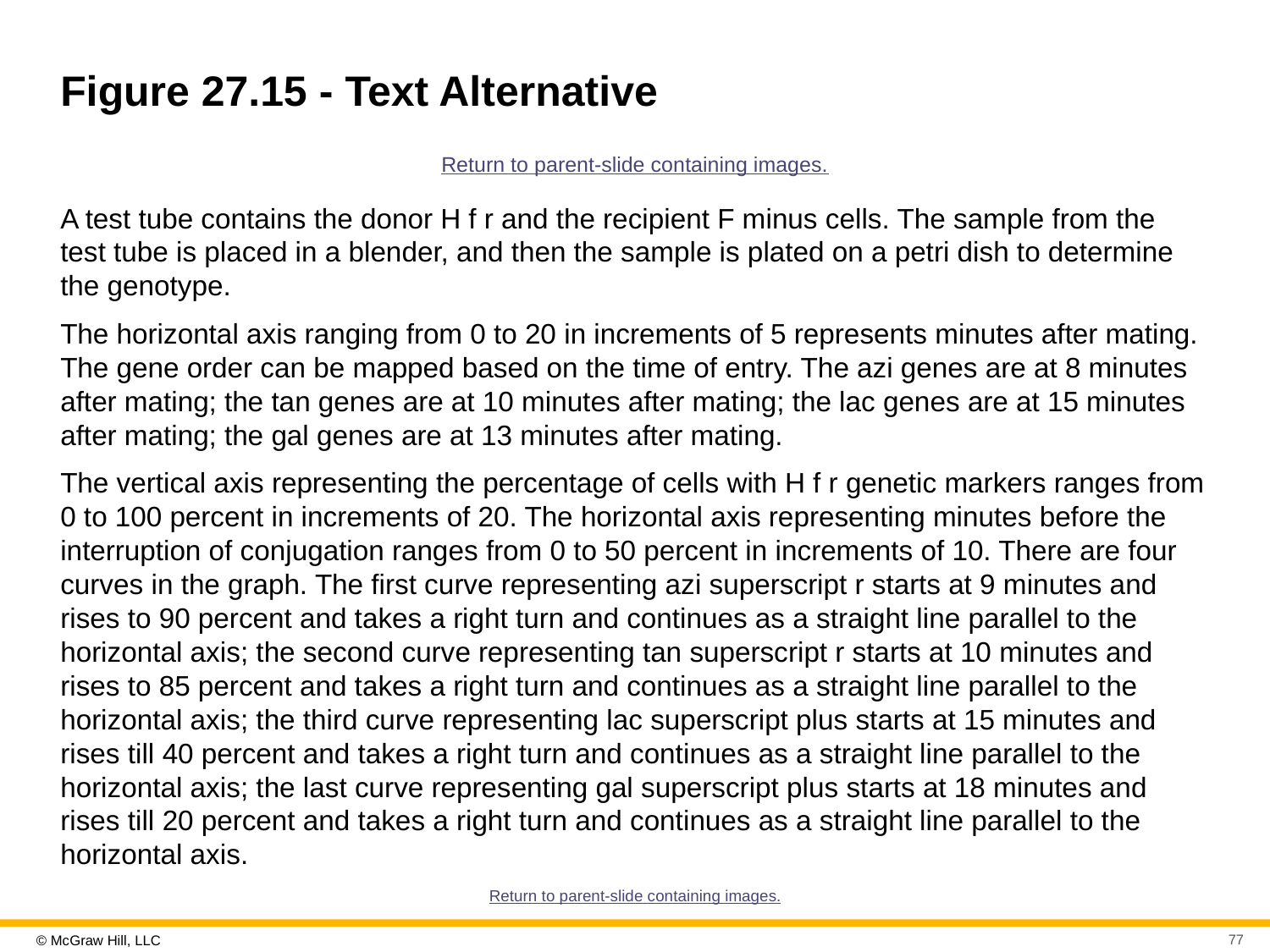

# Figure 27.15 - Text Alternative
Return to parent-slide containing images.
A test tube contains the donor H f r and the recipient F minus cells. The sample from the test tube is placed in a blender, and then the sample is plated on a petri dish to determine the genotype.
The horizontal axis ranging from 0 to 20 in increments of 5 represents minutes after mating. The gene order can be mapped based on the time of entry. The azi genes are at 8 minutes after mating; the tan genes are at 10 minutes after mating; the lac genes are at 15 minutes after mating; the gal genes are at 13 minutes after mating.
The vertical axis representing the percentage of cells with H f r genetic markers ranges from 0 to 100 percent in increments of 20. The horizontal axis representing minutes before the interruption of conjugation ranges from 0 to 50 percent in increments of 10. There are four curves in the graph. The first curve representing azi superscript r starts at 9 minutes and rises to 90 percent and takes a right turn and continues as a straight line parallel to the horizontal axis; the second curve representing tan superscript r starts at 10 minutes and rises to 85 percent and takes a right turn and continues as a straight line parallel to the horizontal axis; the third curve representing lac superscript plus starts at 15 minutes and rises till 40 percent and takes a right turn and continues as a straight line parallel to the horizontal axis; the last curve representing gal superscript plus starts at 18 minutes and rises till 20 percent and takes a right turn and continues as a straight line parallel to the horizontal axis.
Return to parent-slide containing images.
77